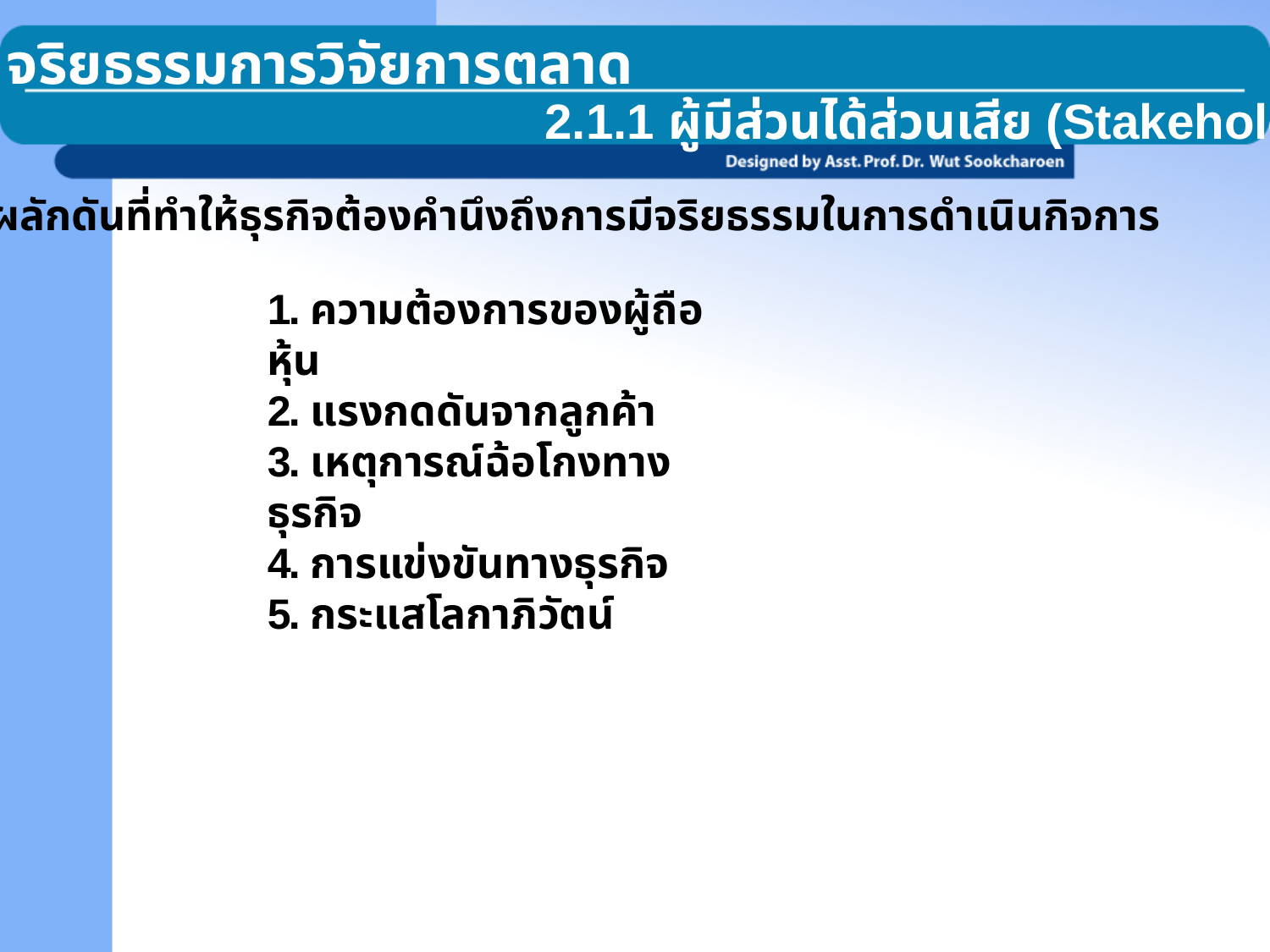

2.1 จริยธรรมการวิจัยการตลาด
2.1.1 ผู้มีส่วนได้ส่วนเสีย (Stakeholders)
แรงผลักดันที่ทำให้ธุรกิจต้องคำนึงถึงการมีจริยธรรมในการดำเนินกิจการ
 ความต้องการของผู้ถือหุ้น
 แรงกดดันจากลูกค้า
 เหตุการณ์ฉ้อโกงทางธุรกิจ
 การแข่งขันทางธุรกิจ
 กระแสโลกาภิวัตน์